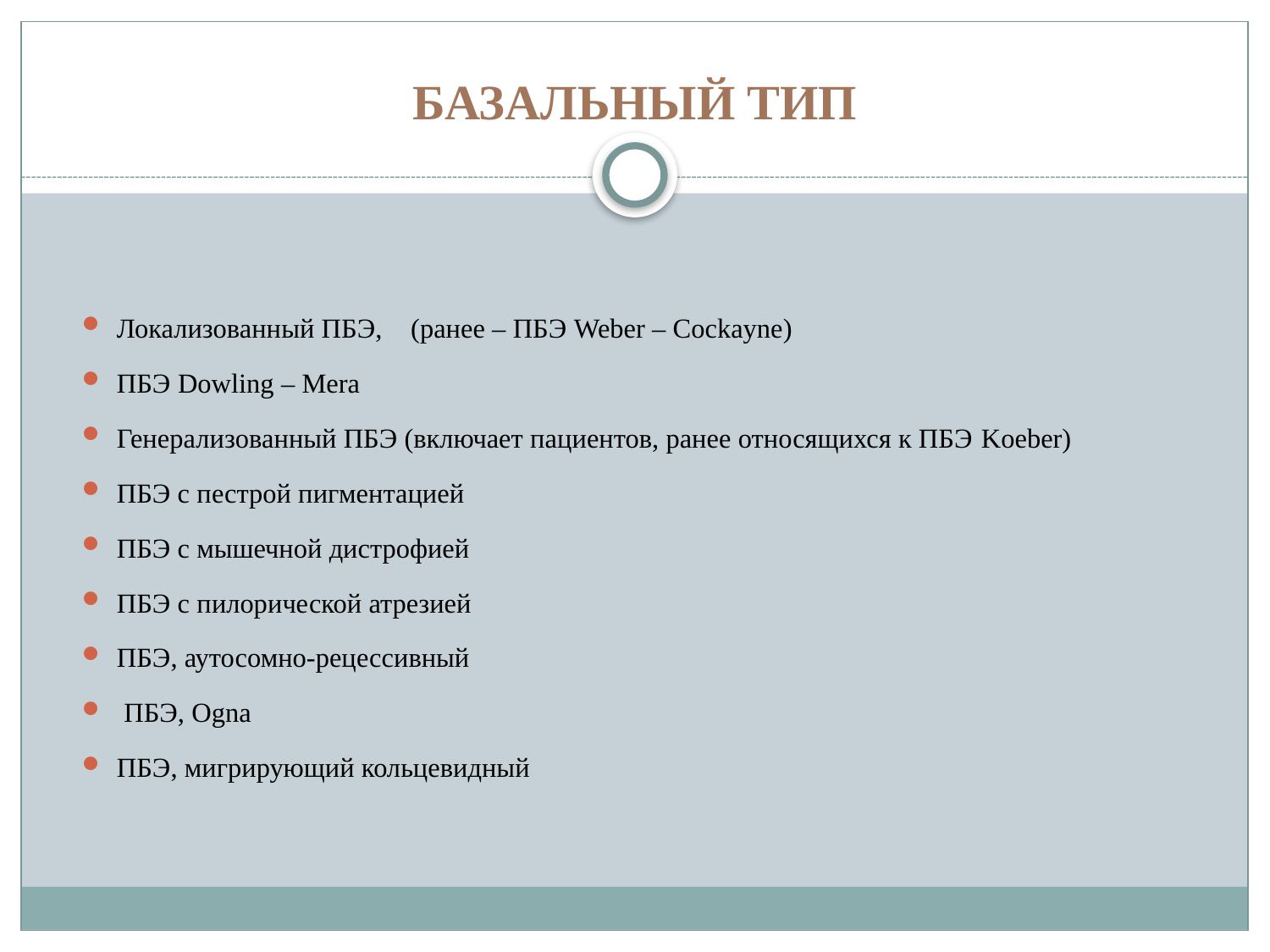

# БАЗАЛЬНЫЙ ТИП
Локализованный ПБЭ,    (ранее – ПБЭ Weber – Cockayne)
ПБЭ Dowling – Mera
Генерализованный ПБЭ (включает пациентов, ранее относящихся к ПБЭ Koeber)
ПБЭ с пестрой пигментацией
ПБЭ с мышечной дистрофией
ПБЭ с пилорической атрезией
ПБЭ, аутосомно-рецессивный
 ПБЭ, Ogna
ПБЭ, мигрирующий кольцевидный